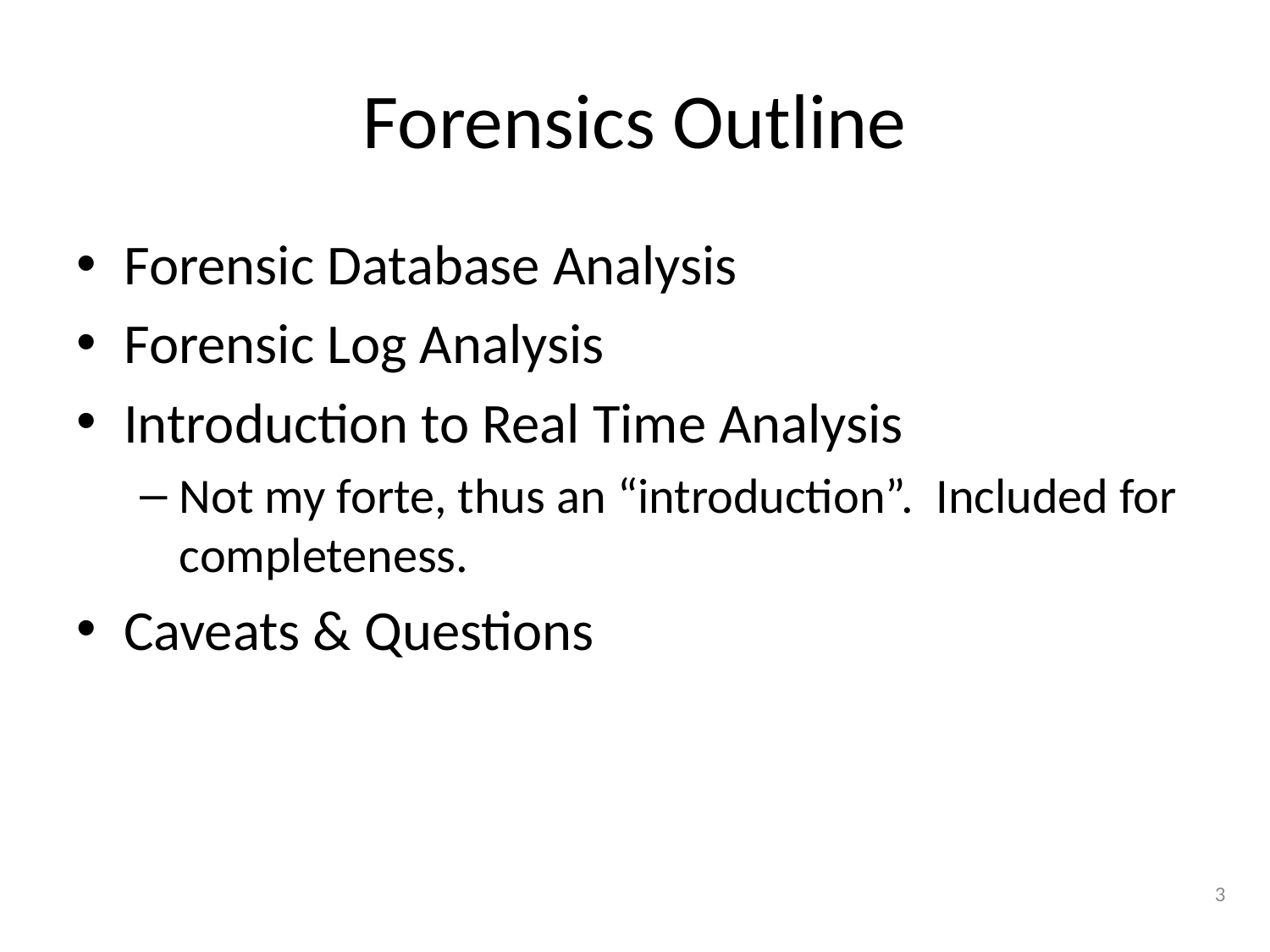

# Forensics Outline
Forensic Database Analysis
Forensic Log Analysis
Introduction to Real Time Analysis
Not my forte, thus an “introduction”.  Included for completeness.
Caveats & Questions
3